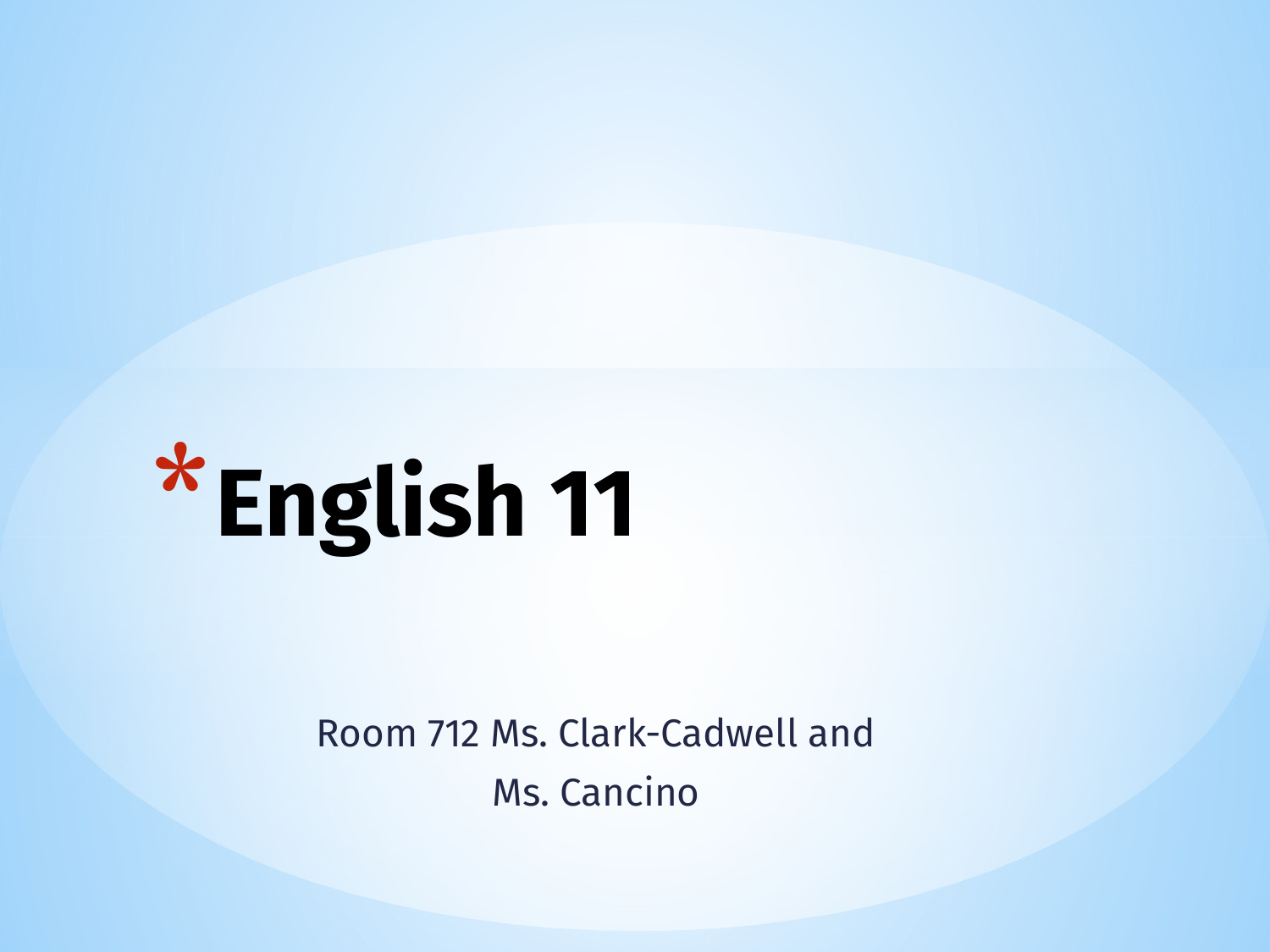

# English 11
Room 712 Ms. Clark-Cadwell and
 Ms. Cancino